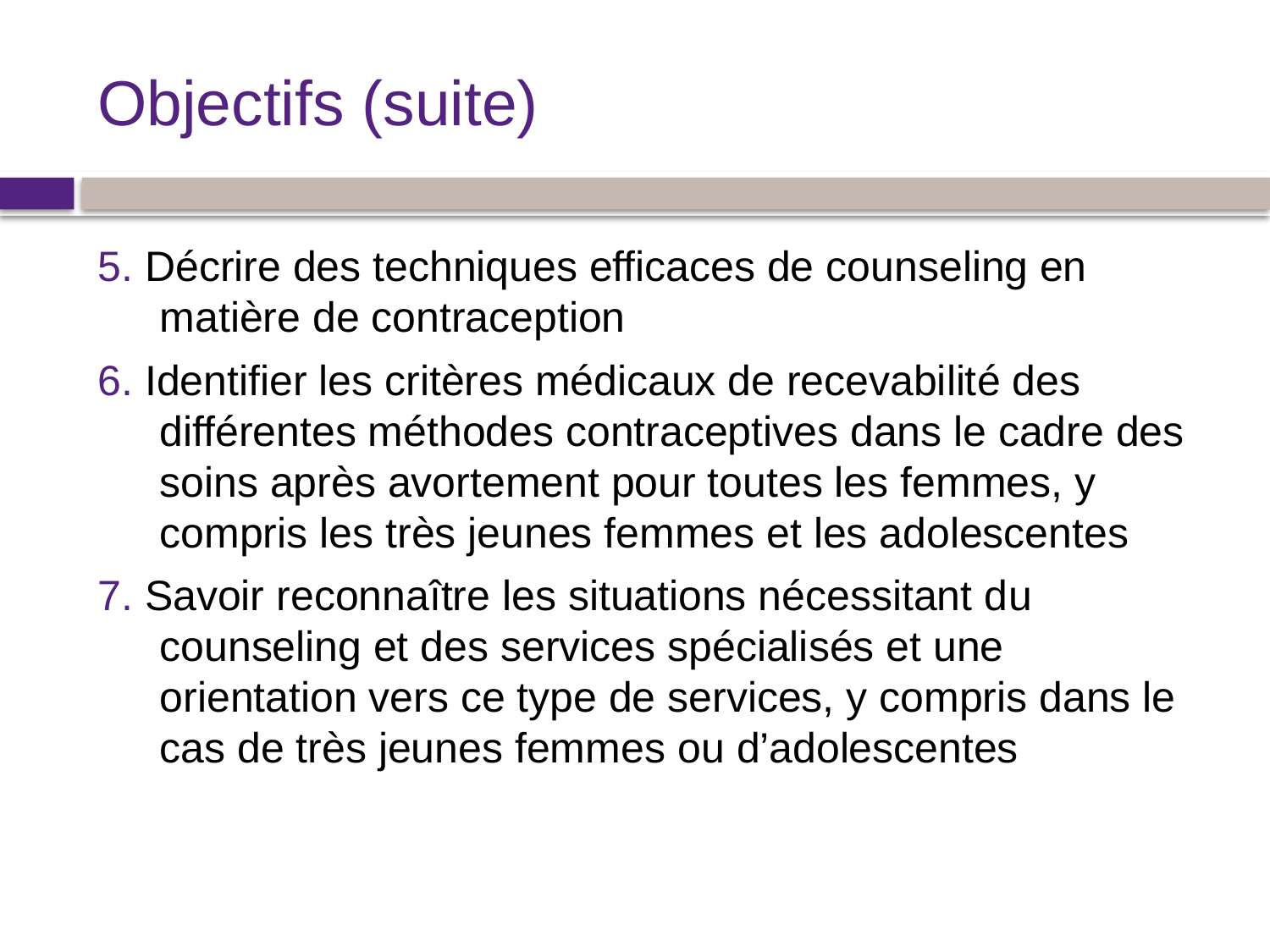

# Objectifs (suite)
5. Décrire des techniques efficaces de counseling en matière de contraception
6. Identifier les critères médicaux de recevabilité des différentes méthodes contraceptives dans le cadre des soins après avortement pour toutes les femmes, y compris les très jeunes femmes et les adolescentes
7. Savoir reconnaître les situations nécessitant du counseling et des services spécialisés et une orientation vers ce type de services, y compris dans le cas de très jeunes femmes ou d’adolescentes